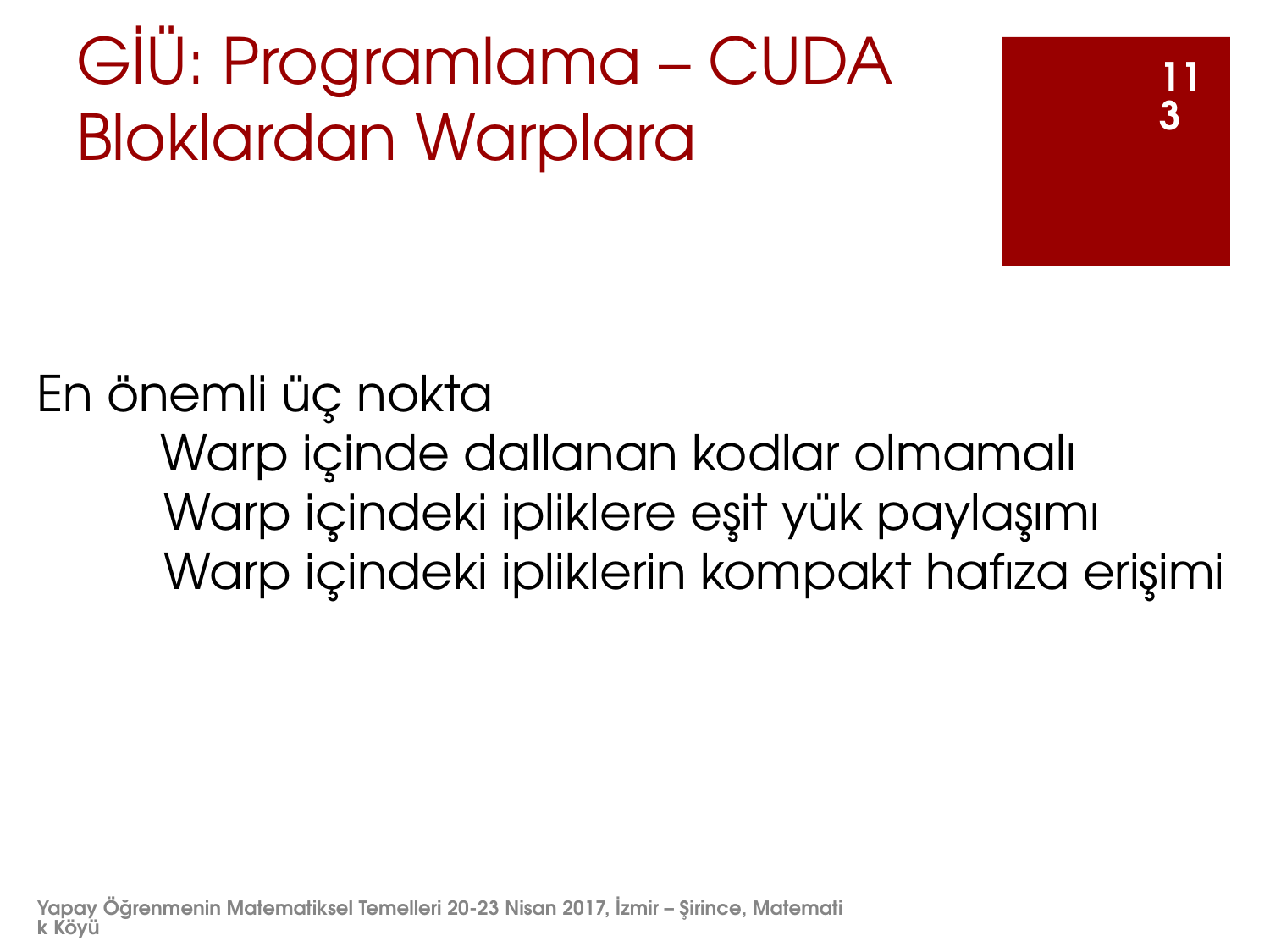

# GİÜ: Programlama – CUDA Bloklardan Warplara
113
En önemli üç nokta
         Warp içinde dallanan kodlar olmamalı
	Warp içindeki ipliklere eşit yük paylaşımı
	Warp içindeki ipliklerin kompakt hafıza erişimi
Yapay Öğrenmenin Matematiksel Temelleri 20-23 Nisan 2017, İzmir – Şirince, Matematik Köyü